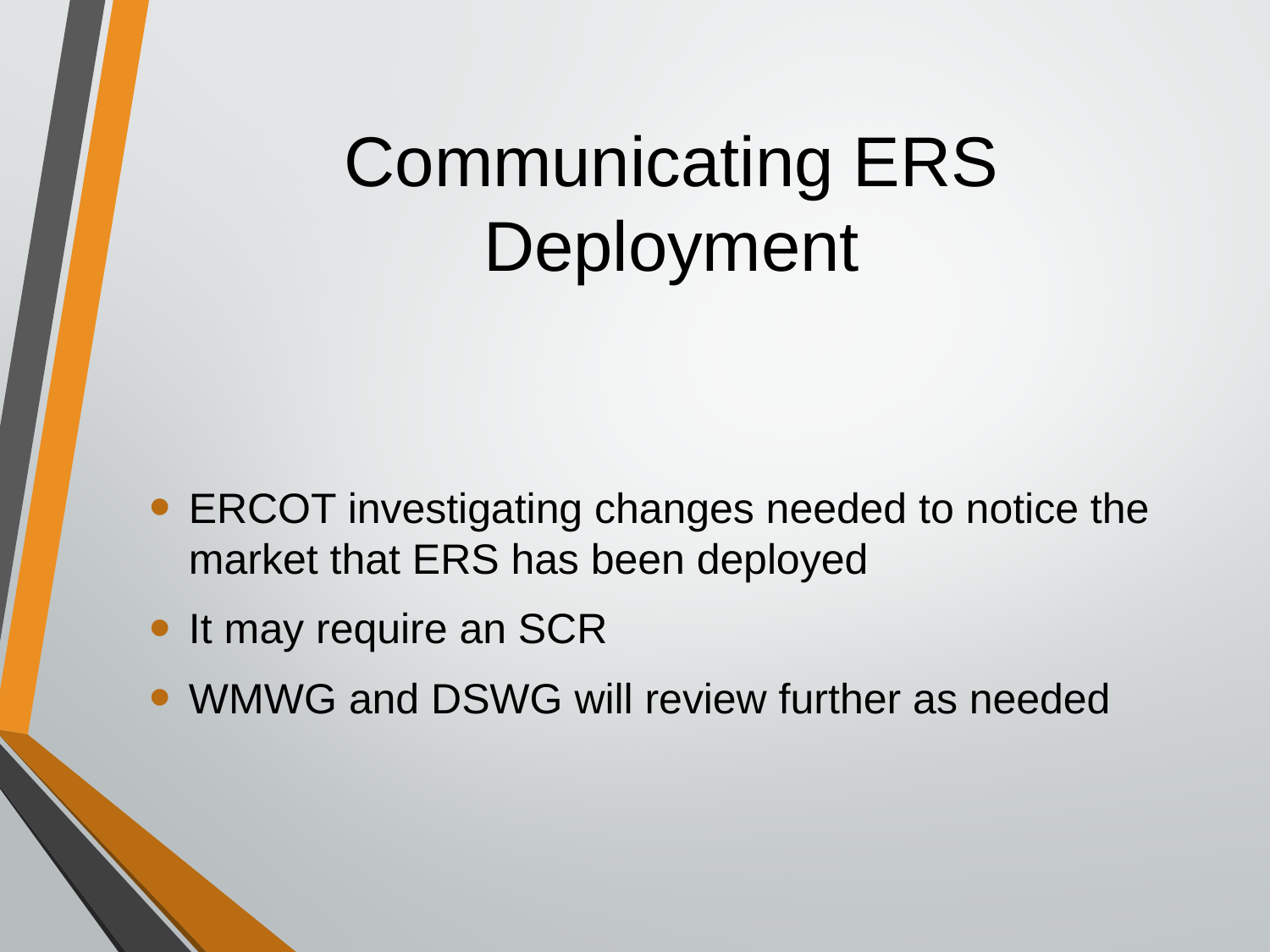

# Communicating ERS Deployment
ERCOT investigating changes needed to notice the market that ERS has been deployed
It may require an SCR
WMWG and DSWG will review further as needed